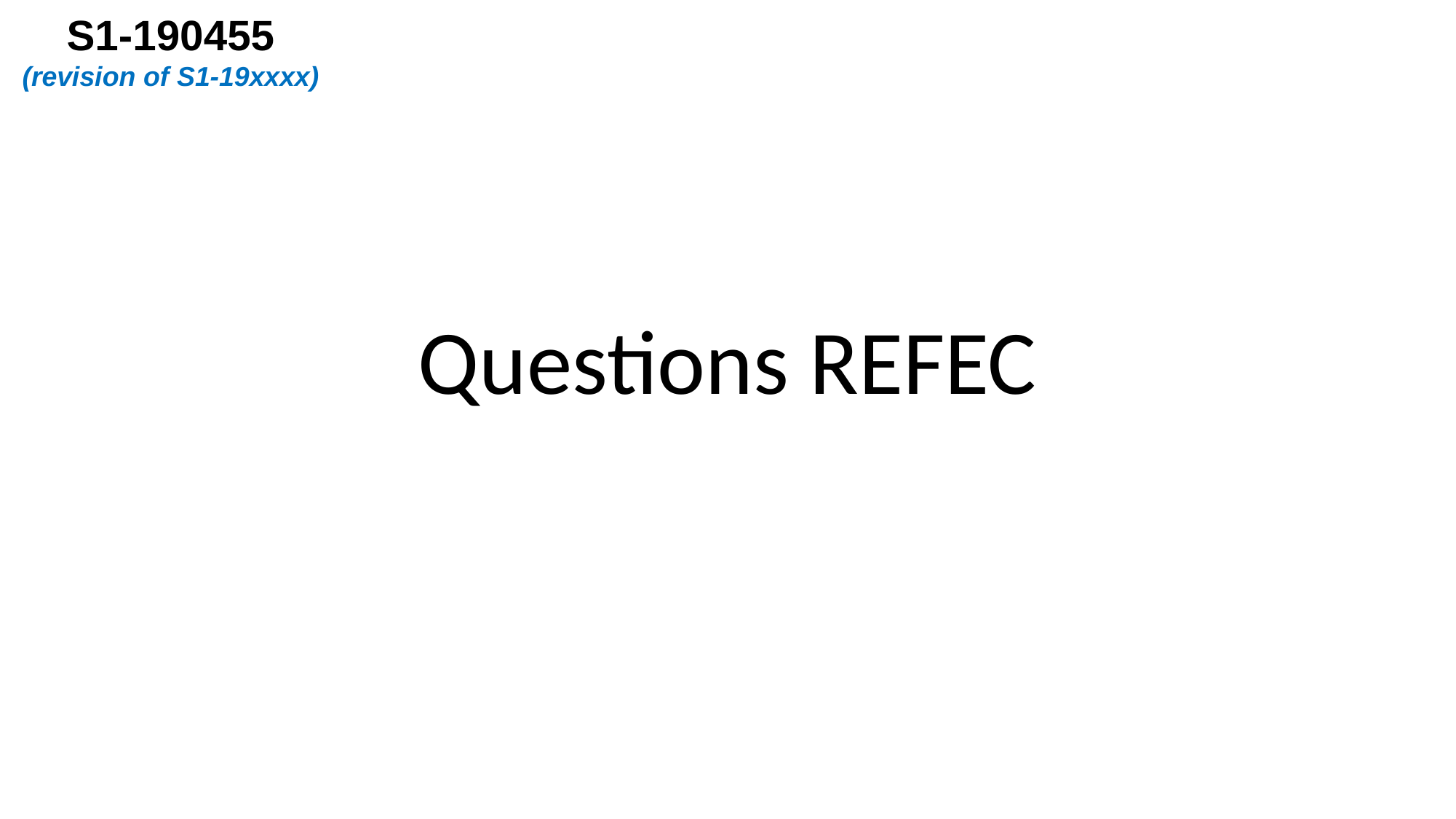

S1-190455
(revision of S1-19xxxx)
# Questions REFEC